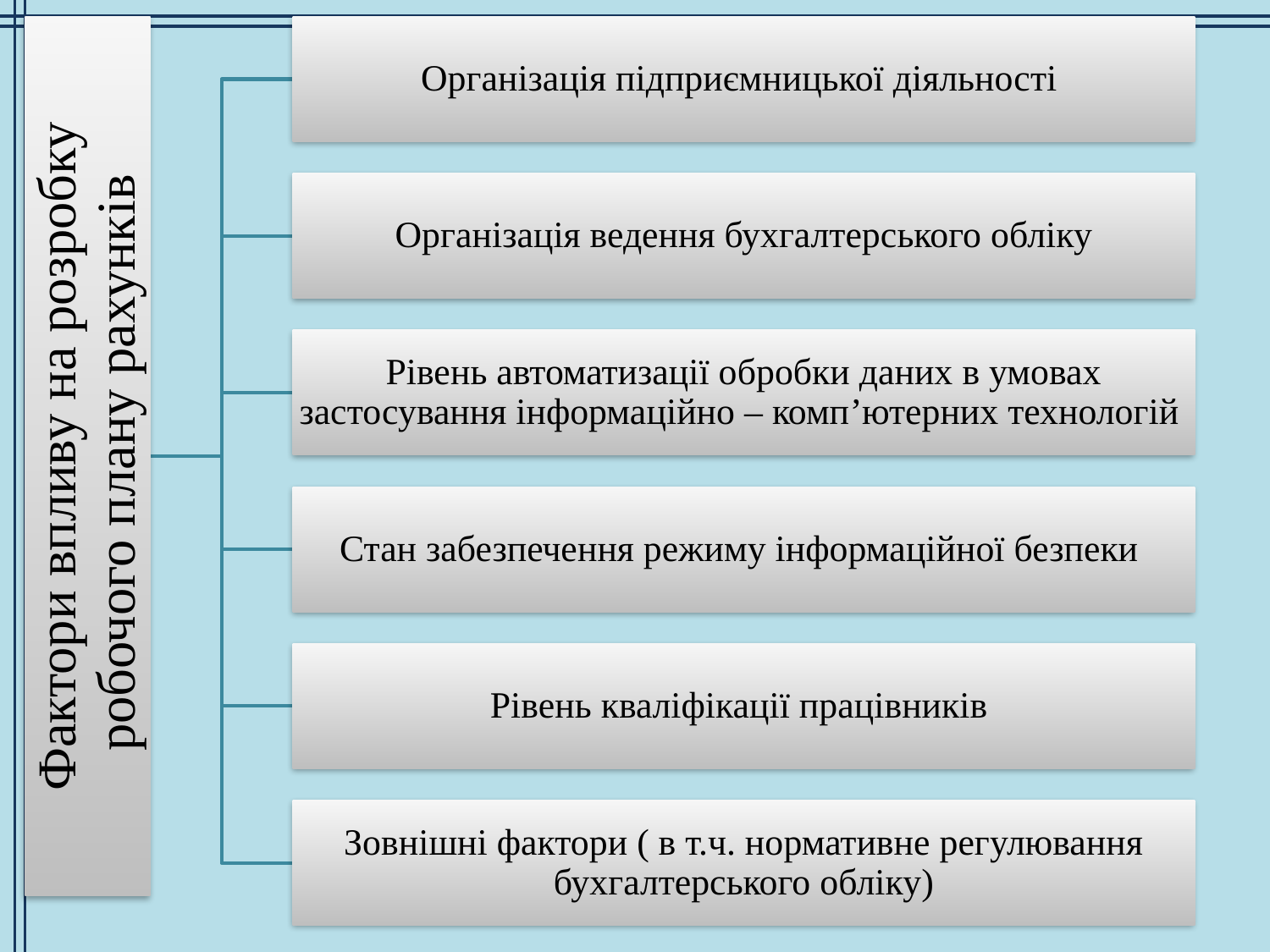

Фактори впливу на розробку робочого плану рахунків
Організація підприємницької діяльності
Організація ведення бухгалтерського обліку
Рівень автоматизації обробки даних в умовах застосування інформаційно – комп’ютерних технологій
Стан забезпечення режиму інформаційної безпеки
Рівень кваліфікації працівників
Зовнішні фактори ( в т.ч. нормативне регулювання бухгалтерського обліку)